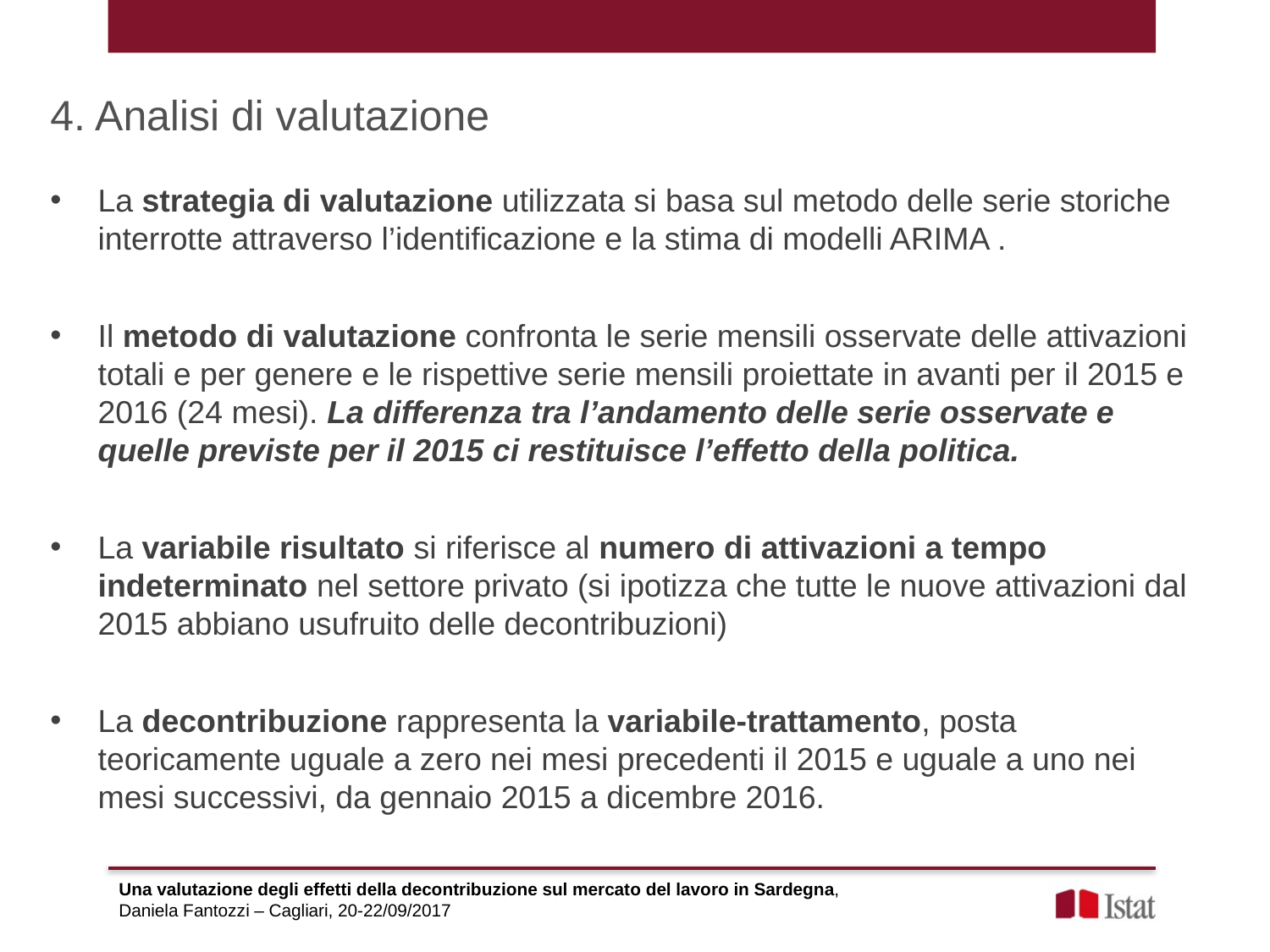

4. Analisi di valutazione
La strategia di valutazione utilizzata si basa sul metodo delle serie storiche interrotte attraverso l’identificazione e la stima di modelli ARIMA .

Il metodo di valutazione confronta le serie mensili osservate delle attivazioni totali e per genere e le rispettive serie mensili proiettate in avanti per il 2015 e 2016 (24 mesi). La differenza tra l’andamento delle serie osservate e quelle previste per il 2015 ci restituisce l’effetto della politica.

La variabile risultato si riferisce al numero di attivazioni a tempo indeterminato nel settore privato (si ipotizza che tutte le nuove attivazioni dal 2015 abbiano usufruito delle decontribuzioni)

La decontribuzione rappresenta la variabile-trattamento, posta teoricamente uguale a zero nei mesi precedenti il 2015 e uguale a uno nei mesi successivi, da gennaio 2015 a dicembre 2016.

Una valutazione degli effetti della decontribuzione sul mercato del lavoro in Sardegna,
Daniela Fantozzi – Cagliari, 20-22/09/2017